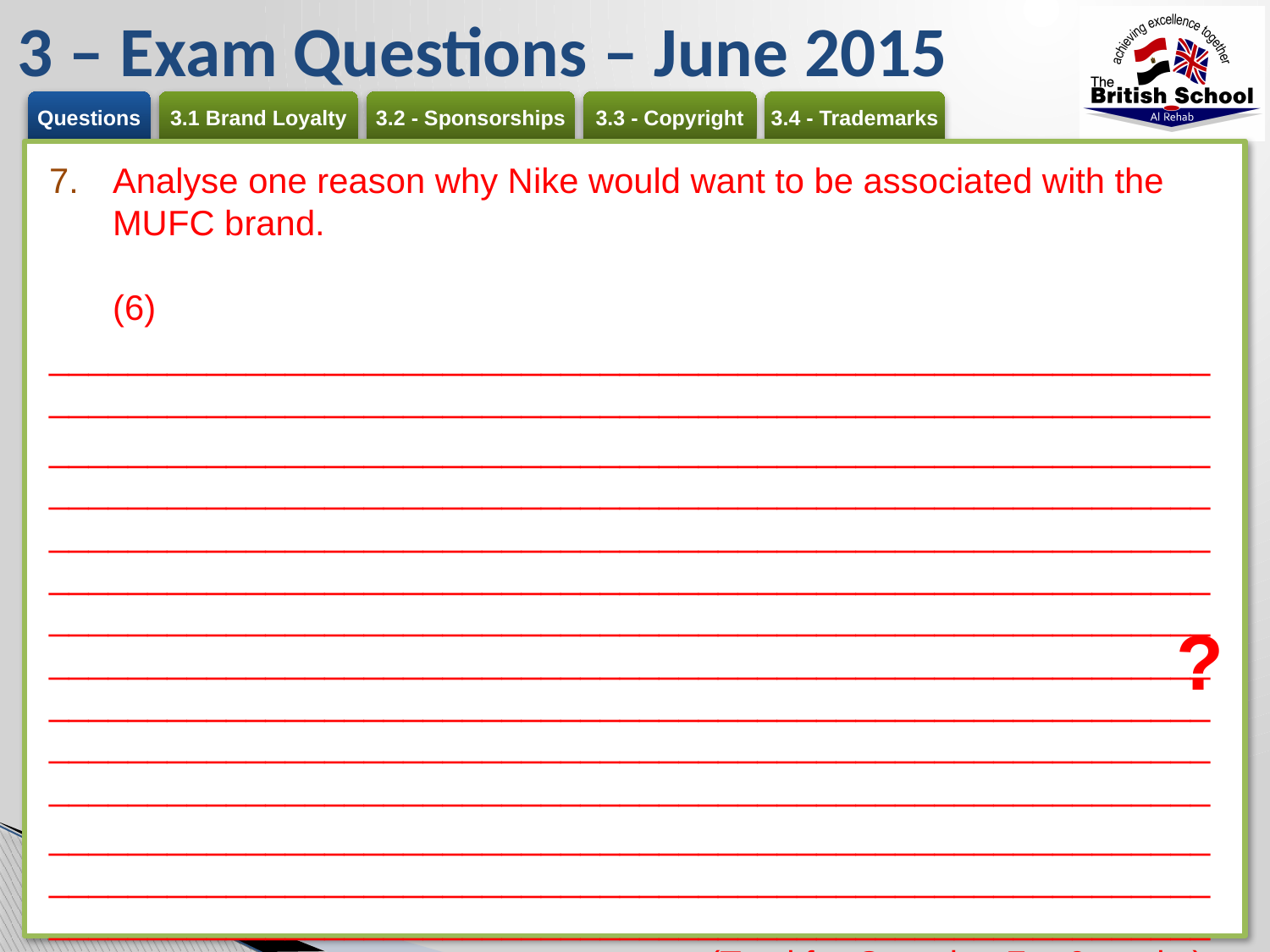

# 3 – Exam Questions – June 2015
Analyse one reason why Nike would want to be associated with the MUFC brand.	(6)
______________________________________________________________________________________________________________________
_________________________________________________________________________________________________________________________________________________________________________________ _________________________________________________________________________________________________________________________________________________________________________________ _________________________________________________________________________________________________________________________________________________________________________________
__________________________________________________________________________________________________________________________________________________________________________________________________________________ (Total for Question 7 = 6 marks)
?